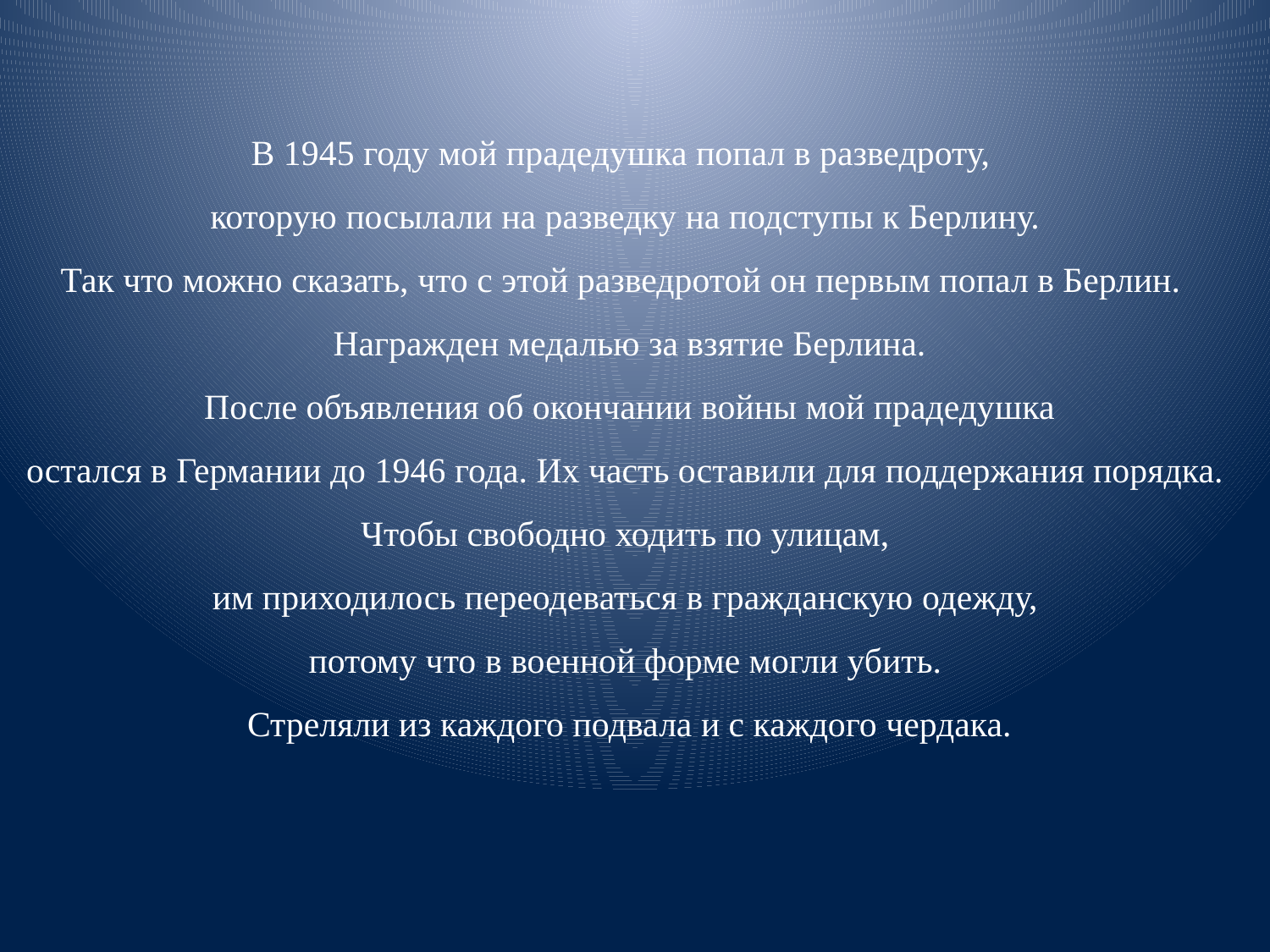

В 1945 году мой прадедушка попал в разведроту,
 которую посылали на разведку на подступы к Берлину.
Так что можно сказать, что с этой разведротой он первым попал в Берлин.
 Награжден медалью за взятие Берлина.
 После объявления об окончании войны мой прадедушка
 остался в Германии до 1946 года. Их часть оставили для поддержания порядка.
Чтобы свободно ходить по улицам,
 им приходилось переодеваться в гражданскую одежду,
потому что в военной форме могли убить.
 Стреляли из каждого подвала и с каждого чердака.